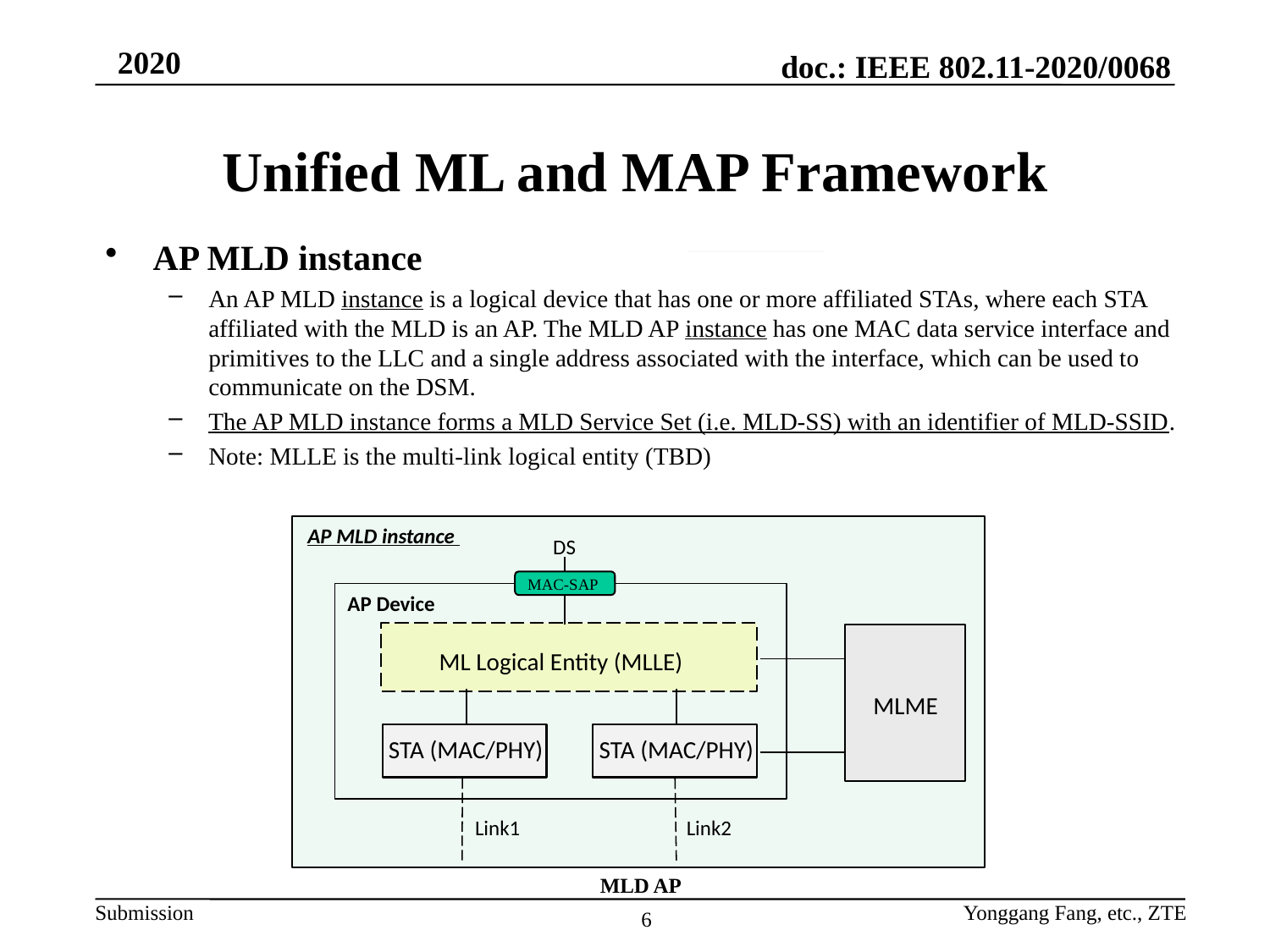

# Unified ML and MAP Framework
AP MLD instance
An AP MLD instance is a logical device that has one or more affiliated STAs, where each STA affiliated with the MLD is an AP. The MLD AP instance has one MAC data service interface and primitives to the LLC and a single address associated with the interface, which can be used to communicate on the DSM.
The AP MLD instance forms a MLD Service Set (i.e. MLD-SS) with an identifier of MLD-SSID.
Note: MLLE is the multi-link logical entity (TBD)

AP MLD instance
DS
MAC-SAP

AP Device

ML Logical Entity (MLLE)

MLME

STA (MAC/PHY)

STA (MAC/PHY)
Link1
Link2
MLD AP
Yonggang Fang, etc., ZTE
6